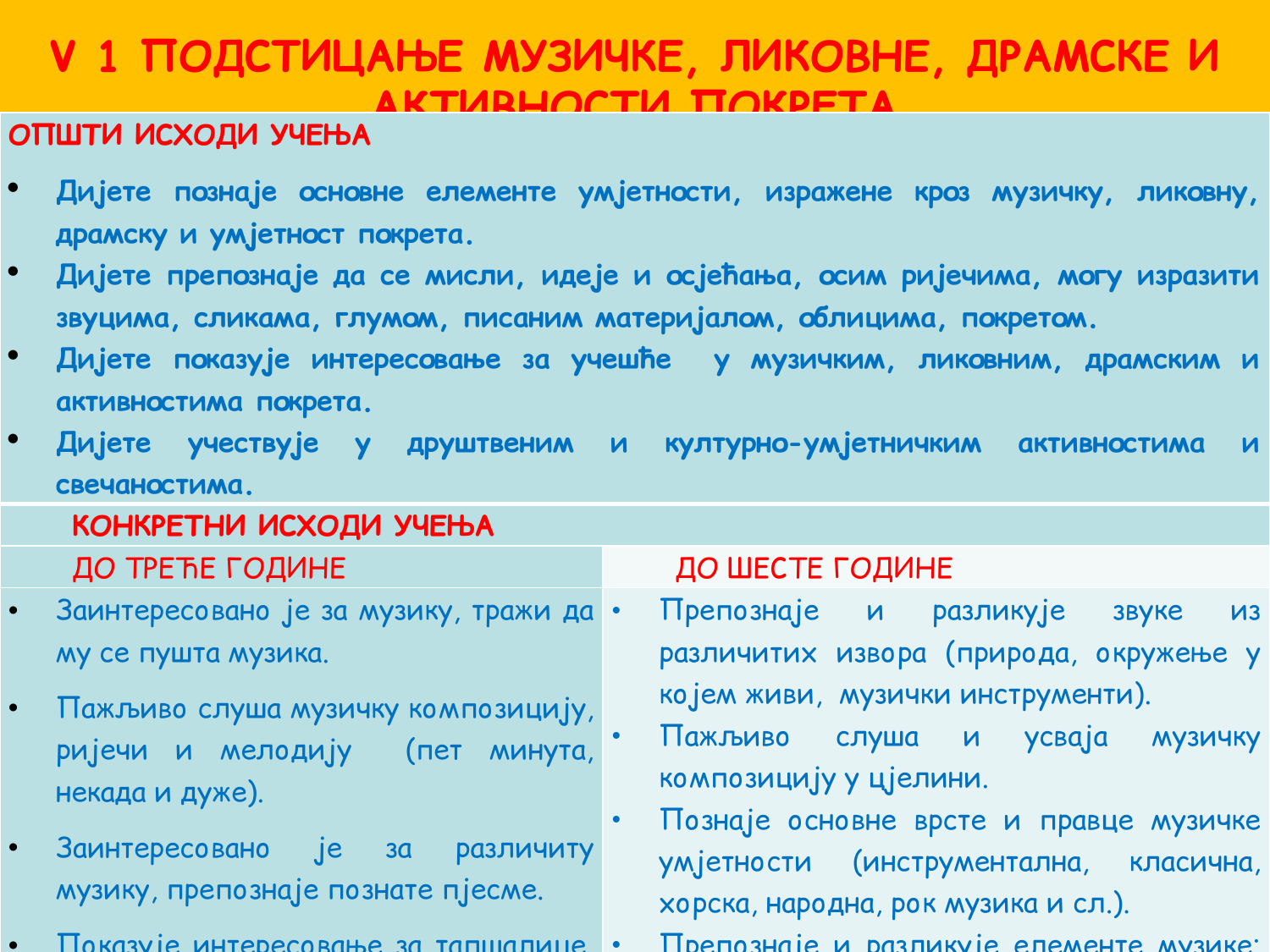

# V 1 ПОДСТИЦАЊЕ МУЗИЧКЕ, ЛИКОВНЕ, ДРАМСКЕ И АКТИВНОСТИ ПОКРЕТА
| ОПШТИ ИСХОДИ УЧЕЊА Дијете познаје основне елементе умјетности, изражене кроз музичку, ликовну, драмску и умјетност покрета. Дијете препознаје да се мисли, идеје и осјећања, осим ријечима, могу изразити звуцима, сликама, глумом, писаним материјалом, облицима, покретом. Дијете показује интересовање за учешће у музичким, ликовним, драмским и активностима покрета. Дијете учествује у друштвеним и културно-умјетничким активностима и свечаностима. |  |
| --- | --- |
| КОНКРЕТНИ ИСХОДИ УЧЕЊА |  |
| ДО ТРЕЋЕ ГОДИНЕ | ДО ШЕСТЕ ГОДИНЕ |
| Заинтересовано је за музику, тражи да му се пушта музика. Пажљиво слуша музичку композицију, ријечи и мелодију (пет минута, некада и дуже). Заинтересовано је за различиту музику, препознаје познате пјесме. Показује интересовање за тапшалице, цупкалице, бројалице, успаванке. | Препознаје и разликује звуке из различитих извора (природа, окружење у којем живи, музички инструменти). Пажљиво слуша и усваја музичку композицију у цјелини. Познаје основне врсте и правце музичке умјетности (инструментална, класична, хорска, народна, рок музика и сл.). Препознаје и разликује елементе музике: ритам, висину, темпо и динамику. Показује интересовање за музику свог народа и других култура. ИТД |